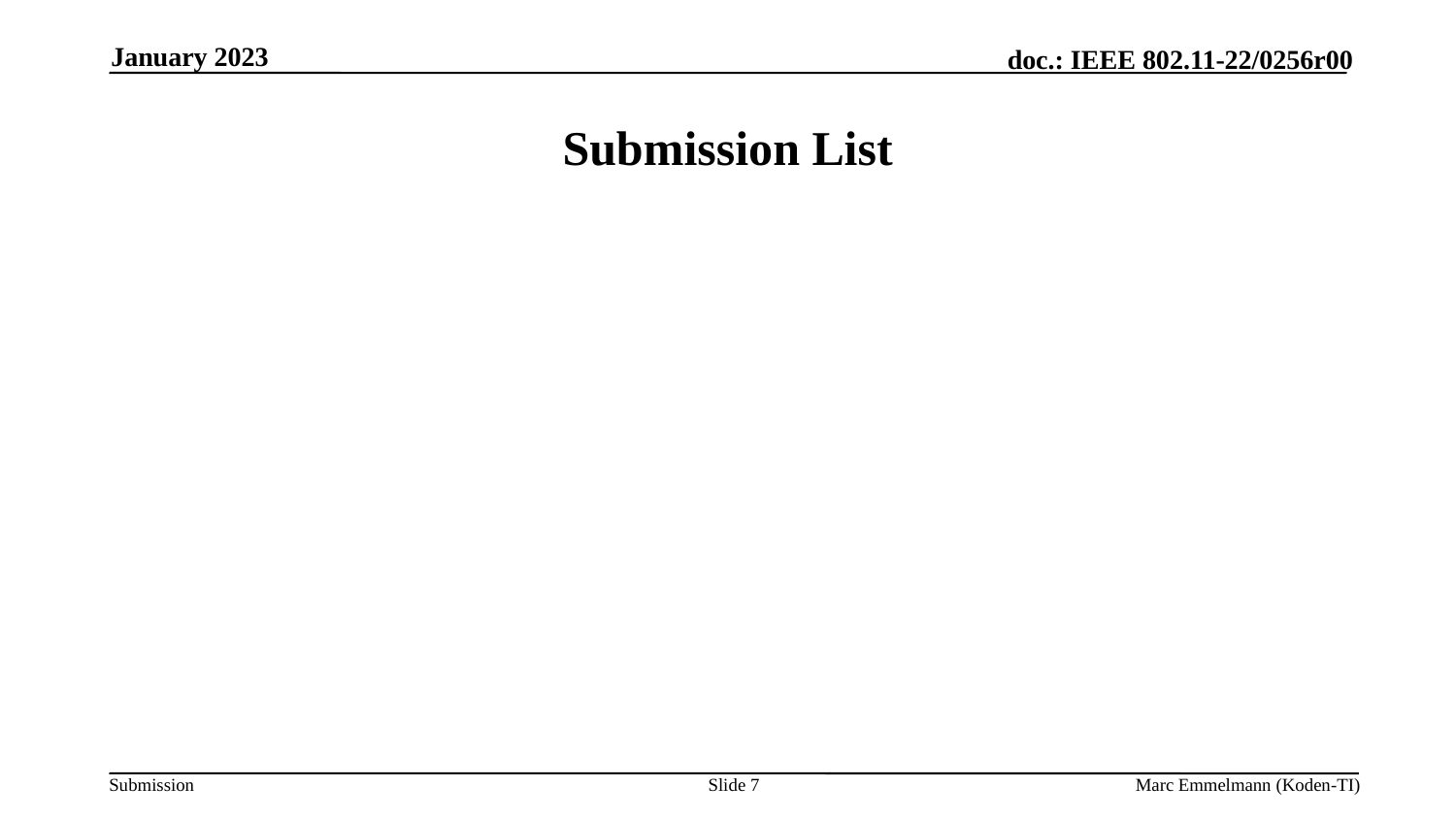

January 2023
# Submission List
Slide 7
Marc Emmelmann (Koden-TI)